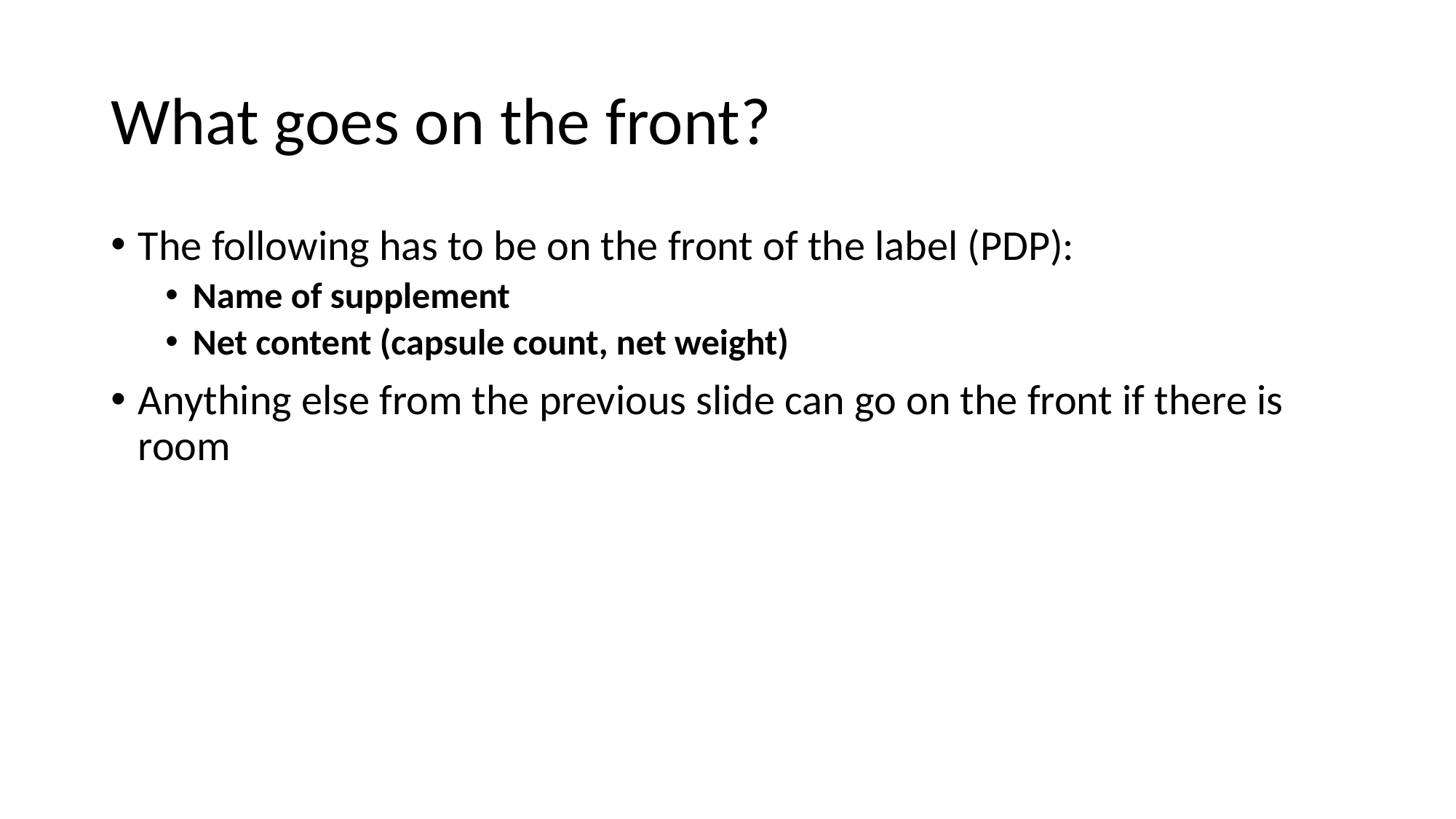

# What goes on the front?
The following has to be on the front of the label (PDP):
Name of supplement
Net content (capsule count, net weight)
Anything else from the previous slide can go on the front if there is room